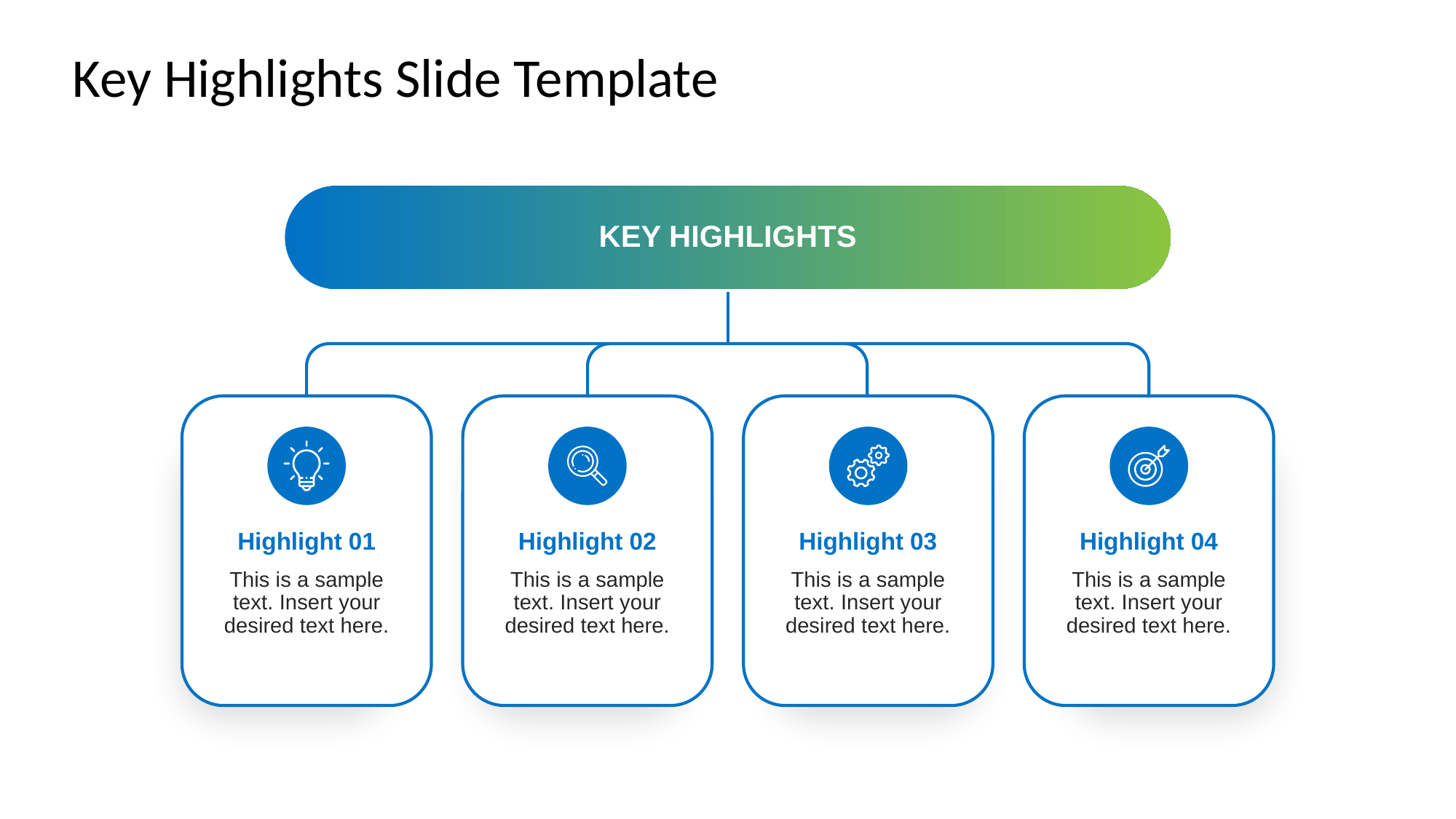

# Key Highlights Slide Template

KEY HIGHLIGHTS

Highlight 01
This is a sample text. Insert your desired text here.
Highlight 02
This is a sample text. Insert your desired text here.
Highlight 03
This is a sample text. Insert your desired text here.
Highlight 04
This is a sample text. Insert your desired text here.